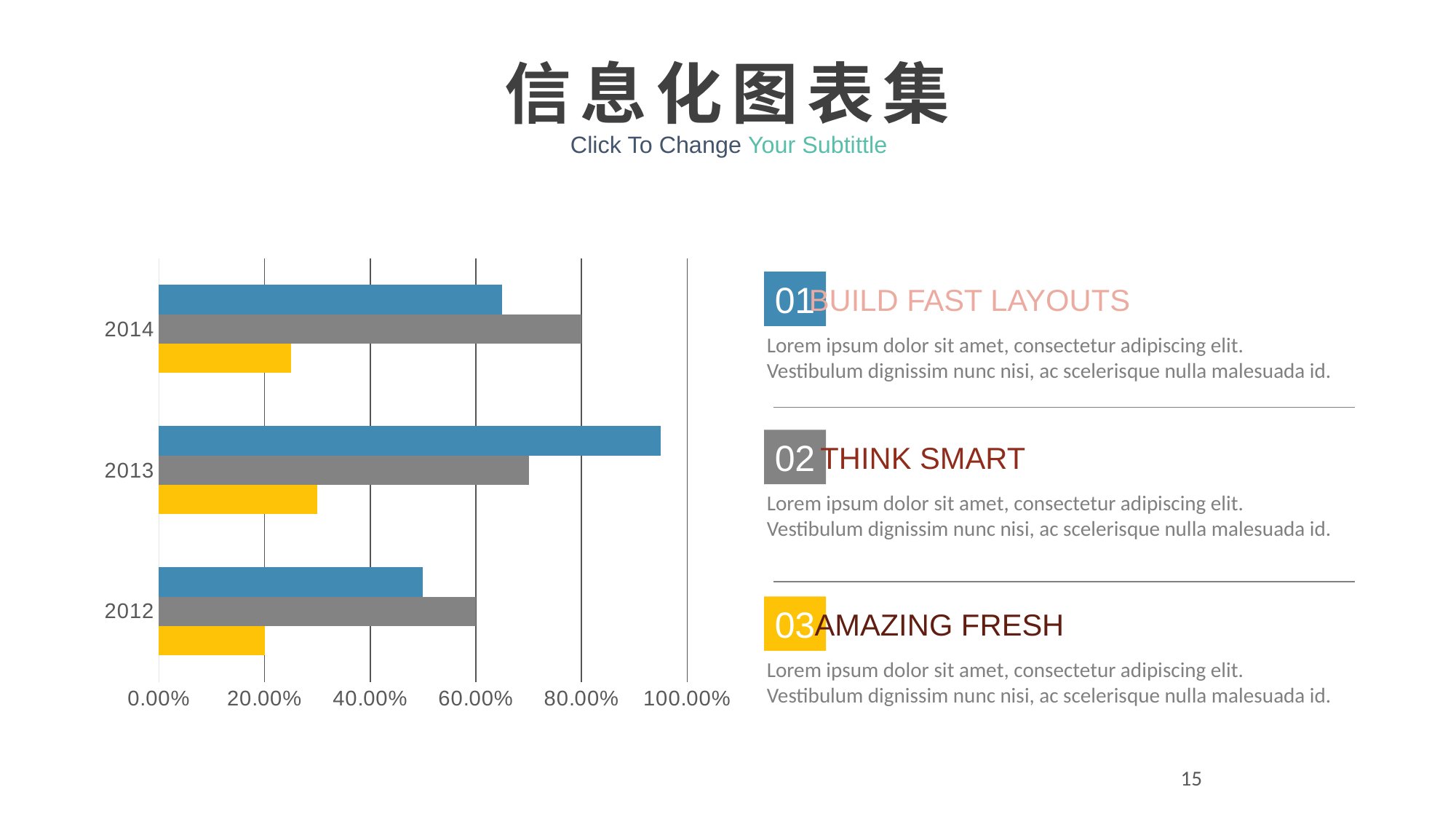

### Chart

| Category | Series 1 | Series 2 | Series 3 |
|---|---|---|---|
| 2012 | 0.2 | 0.6 | 0.5 |
| 2013 | 0.3 | 0.7 | 0.95 |
| 2014 | 0.25 | 0.8 | 0.65 |
01
BUILD FAST LAYOUTS
Lorem ipsum dolor sit amet, consectetur adipiscing elit. Vestibulum dignissim nunc nisi, ac scelerisque nulla malesuada id.
02
THINK SMART
Lorem ipsum dolor sit amet, consectetur adipiscing elit. Vestibulum dignissim nunc nisi, ac scelerisque nulla malesuada id.
03
AMAZING FRESH
Lorem ipsum dolor sit amet, consectetur adipiscing elit. Vestibulum dignissim nunc nisi, ac scelerisque nulla malesuada id.
15